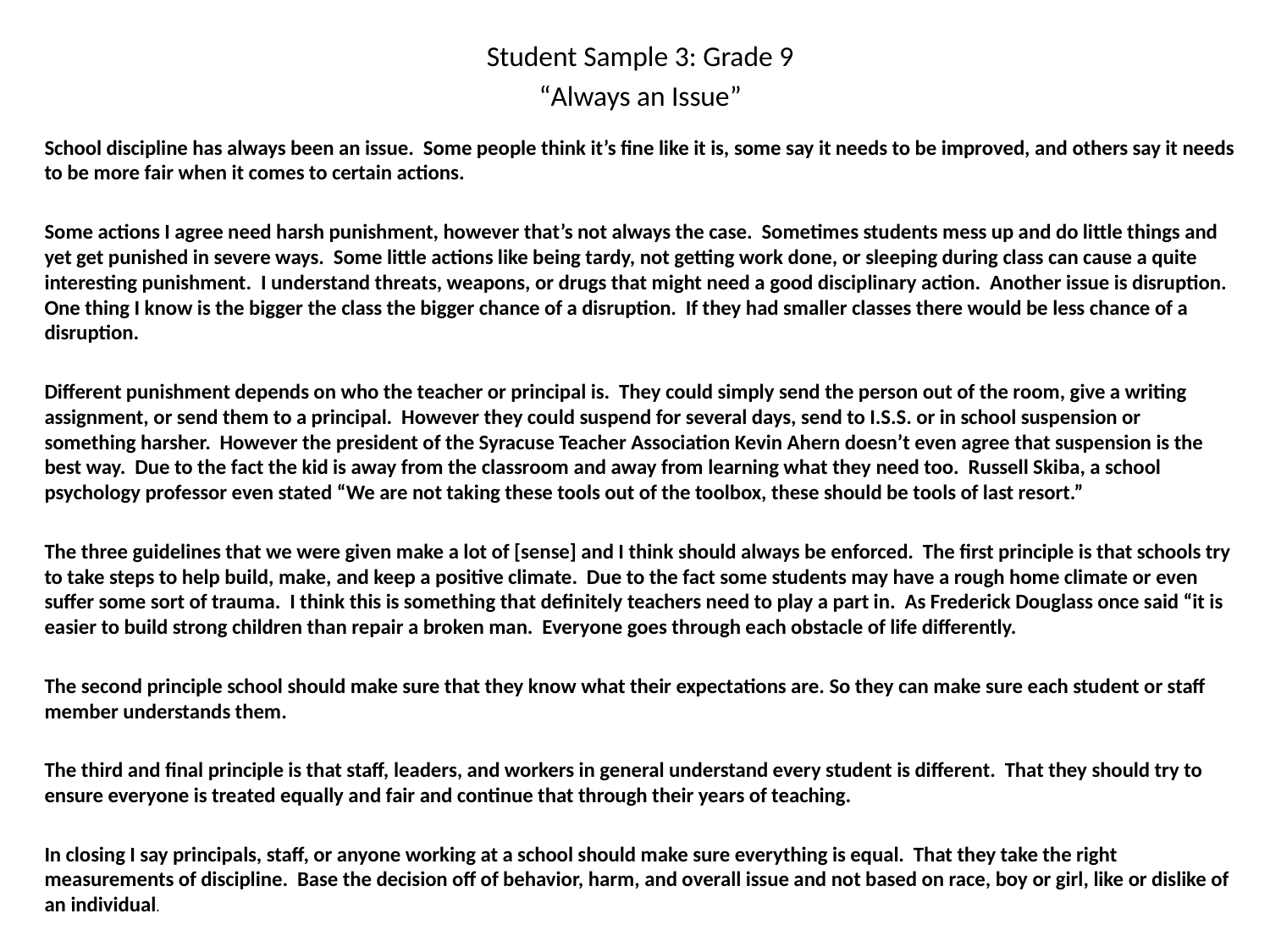

Student Sample 3: Grade 9
“Always an Issue”

School discipline has always been an issue.  Some people think it’s fine like it is, some say it needs to be improved, and others say it needs to be more fair when it comes to certain actions.

Some actions I agree need harsh punishment, however that’s not always the case.  Sometimes students mess up and do little things and yet get punished in severe ways.  Some little actions like being tardy, not getting work done, or sleeping during class can cause a quite interesting punishment.  I understand threats, weapons, or drugs that might need a good disciplinary action.  Another issue is disruption.  One thing I know is the bigger the class the bigger chance of a disruption.  If they had smaller classes there would be less chance of a disruption.

Different punishment depends on who the teacher or principal is.  They could simply send the person out of the room, give a writing assignment, or send them to a principal.  However they could suspend for several days, send to I.S.S. or in school suspension or something harsher.  However the president of the Syracuse Teacher Association Kevin Ahern doesn’t even agree that suspension is the best way.  Due to the fact the kid is away from the classroom and away from learning what they need too.  Russell Skiba, a school psychology professor even stated “We are not taking these tools out of the toolbox, these should be tools of last resort.”

The three guidelines that we were given make a lot of [sense] and I think should always be enforced.  The first principle is that schools try to take steps to help build, make, and keep a positive climate.  Due to the fact some students may have a rough home climate or even suffer some sort of trauma.  I think this is something that definitely teachers need to play a part in.  As Frederick Douglass once said “it is easier to build strong children than repair a broken man.  Everyone goes through each obstacle of life differently.

The second principle school should make sure that they know what their expectations are. So they can make sure each student or staff member understands them.

The third and final principle is that staff, leaders, and workers in general understand every student is different.  That they should try to ensure everyone is treated equally and fair and continue that through their years of teaching.

In closing I say principals, staff, or anyone working at a school should make sure everything is equal.  That they take the right measurements of discipline.  Base the decision off of behavior, harm, and overall issue and not based on race, boy or girl, like or dislike of an individual.